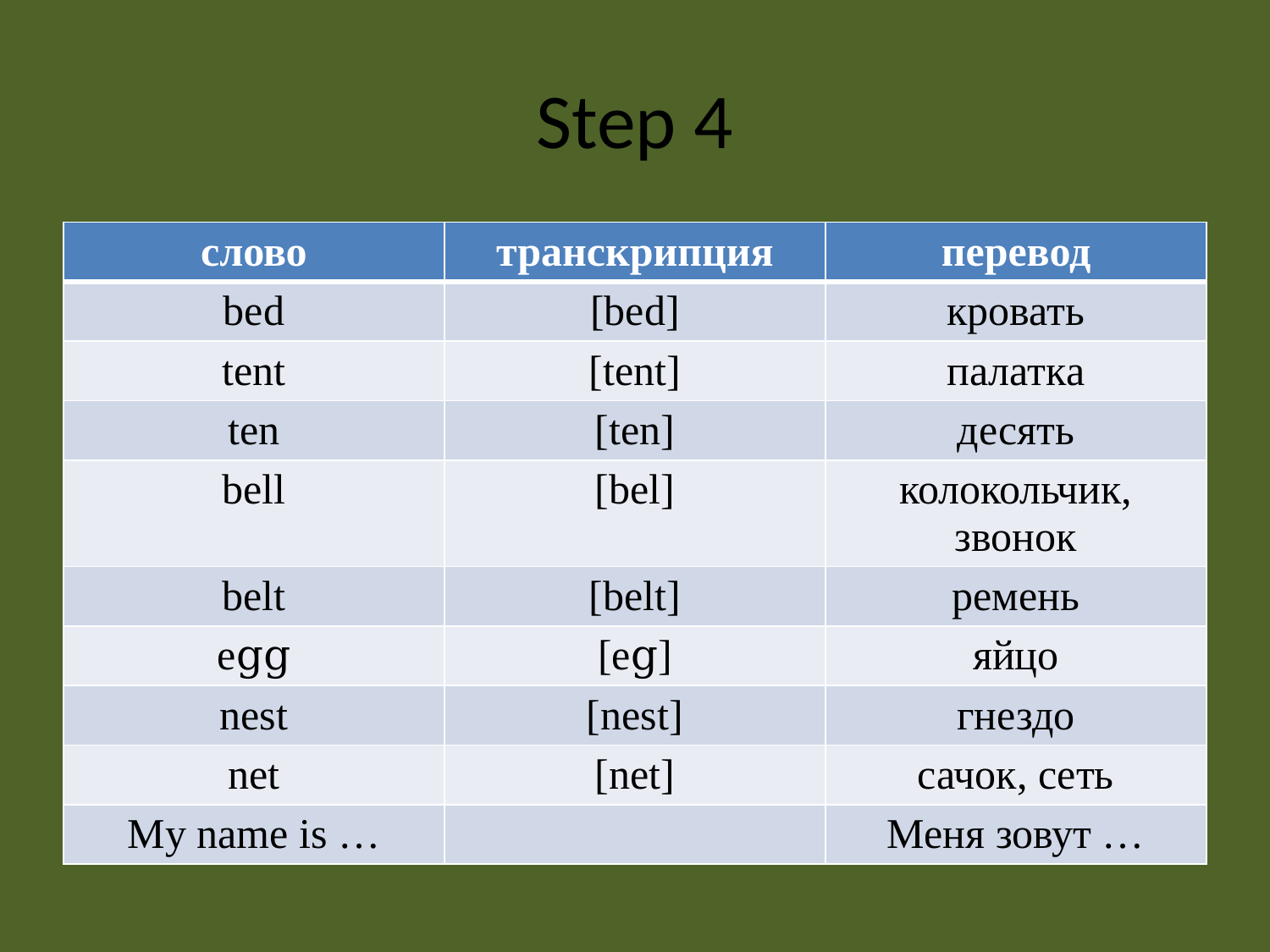

# Step 4
| слово | транскрипция | перевод |
| --- | --- | --- |
| bed | [bed] | кровать |
| tent | [tent] | палатка |
| ten | [ten] | десять |
| bell | [bel] | колокольчик, звонок |
| belt | [belt] | ремень |
| eցց | [eց] | яйцо |
| nest | [nest] | гнездо |
| net | [net] | сачок, сеть |
| My name is … |  | Меня зовут … |